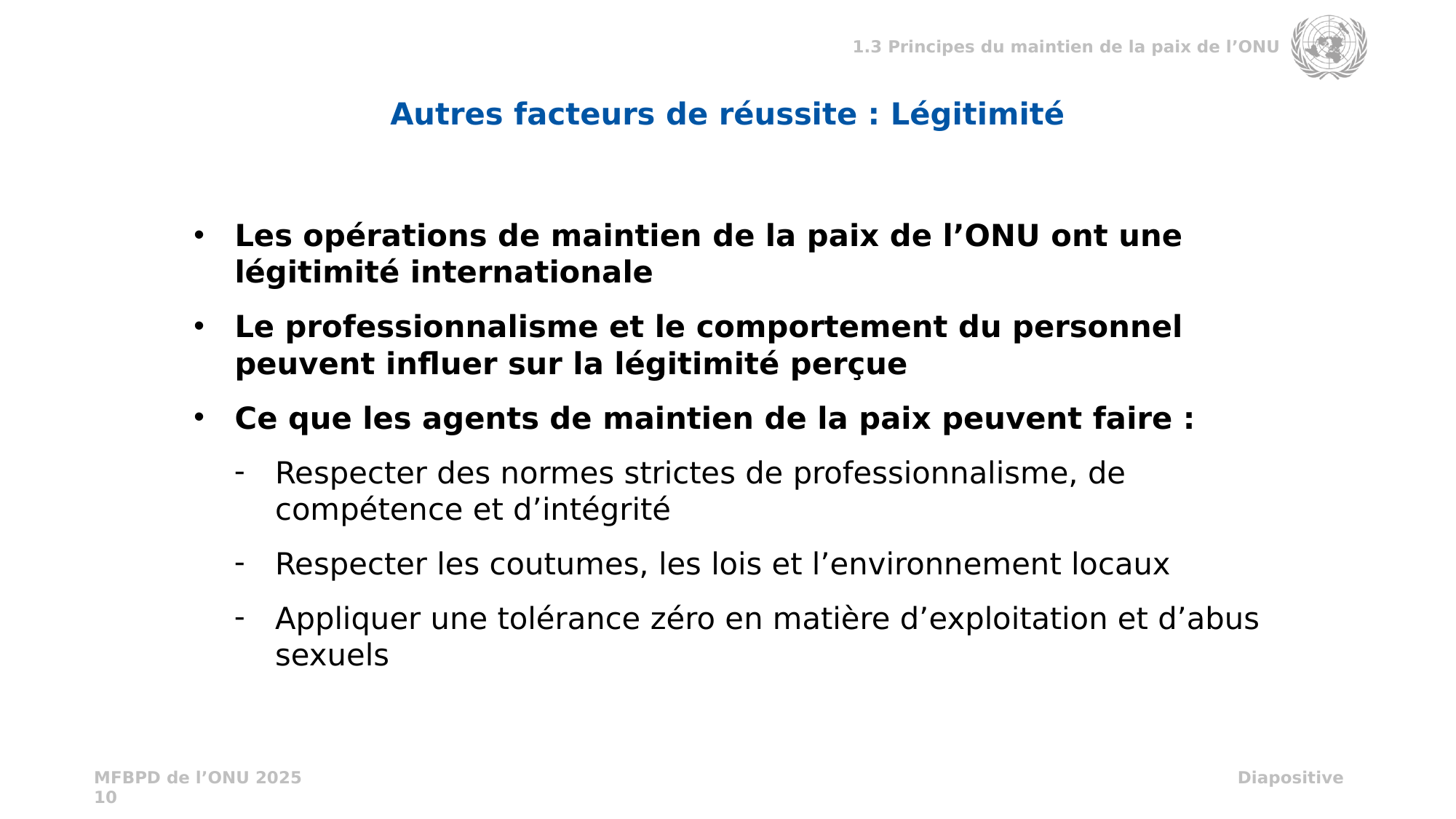

Autres facteurs de réussite : Légitimité
Les opérations de maintien de la paix de l’ONU ont une légitimité internationale
Le professionnalisme et le comportement du personnel peuvent influer sur la légitimité perçue
Ce que les agents de maintien de la paix peuvent faire :
Respecter des normes strictes de professionnalisme, de compétence et d’intégrité
Respecter les coutumes, les lois et l’environnement locaux
Appliquer une tolérance zéro en matière d’exploitation et d’abus sexuels